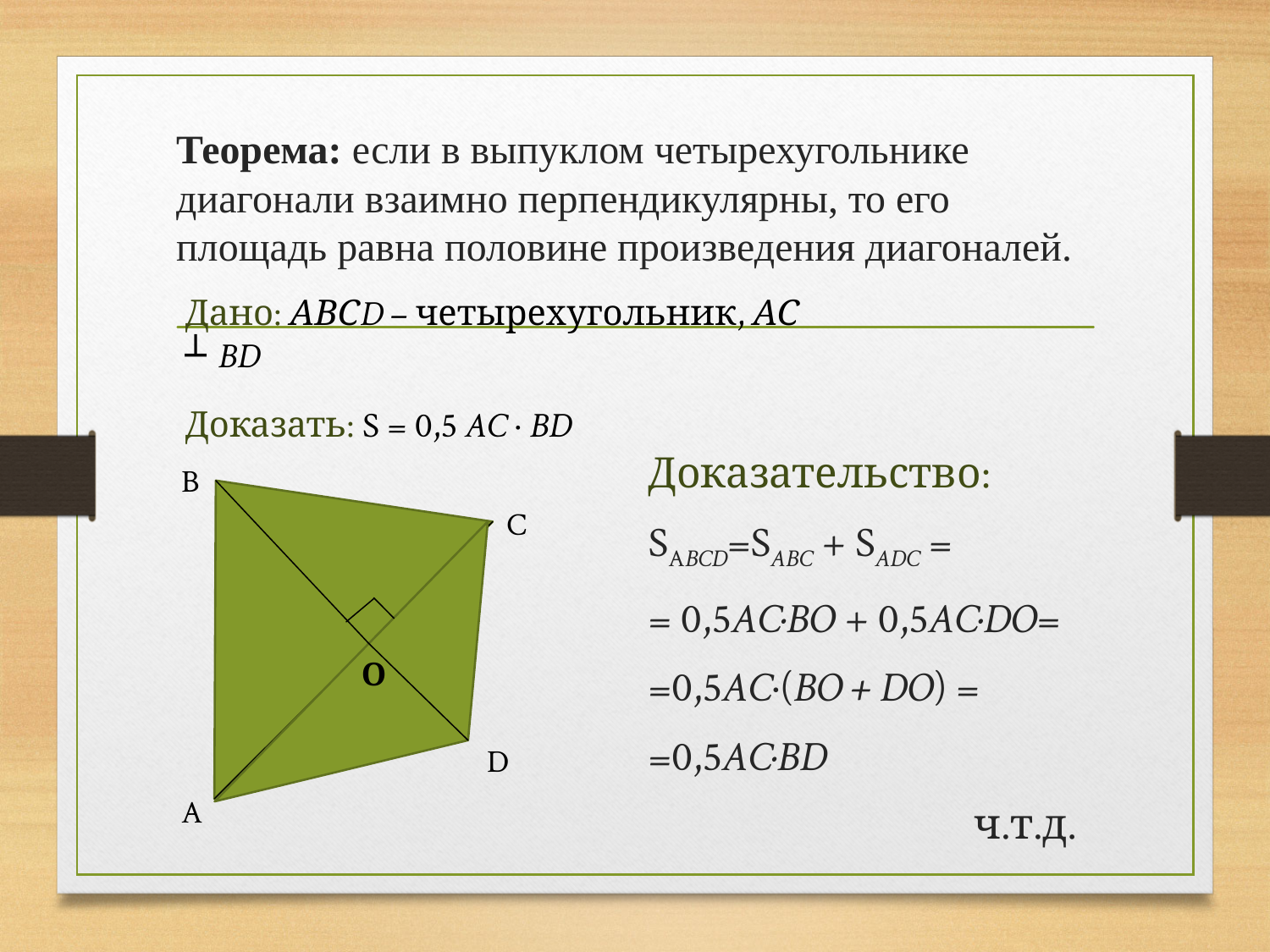

# Теорема: если в выпуклом четырехугольнике диагонали взаимно перпендикулярны, то его площадь равна половине произведения диагоналей.
Дано: АВСD – четырехугольник, АС ┴ BD
Доказать: S = 0,5 AC · BD
Доказательство:
SABCD=SABC + SADC =
= 0,5AC·BO + 0,5AC·DO=
=0,5AC·(BO + DO) =
=0,5AC·BD
                                   ч.т.д.
B

C
О

О
D
A